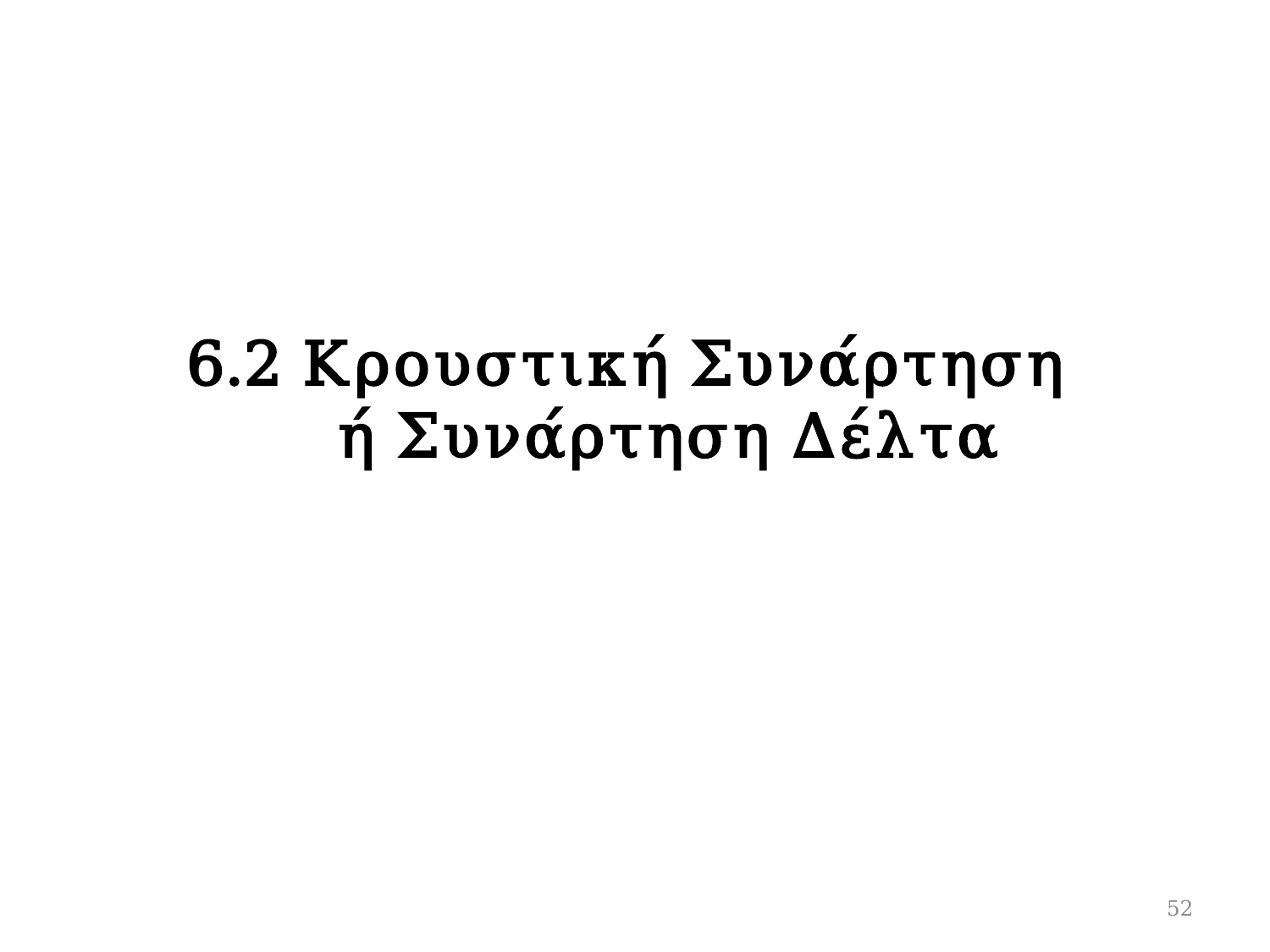

# 6.2 Κρουστική Συνάρτηση ή Συνάρτηση Δέλτα
52